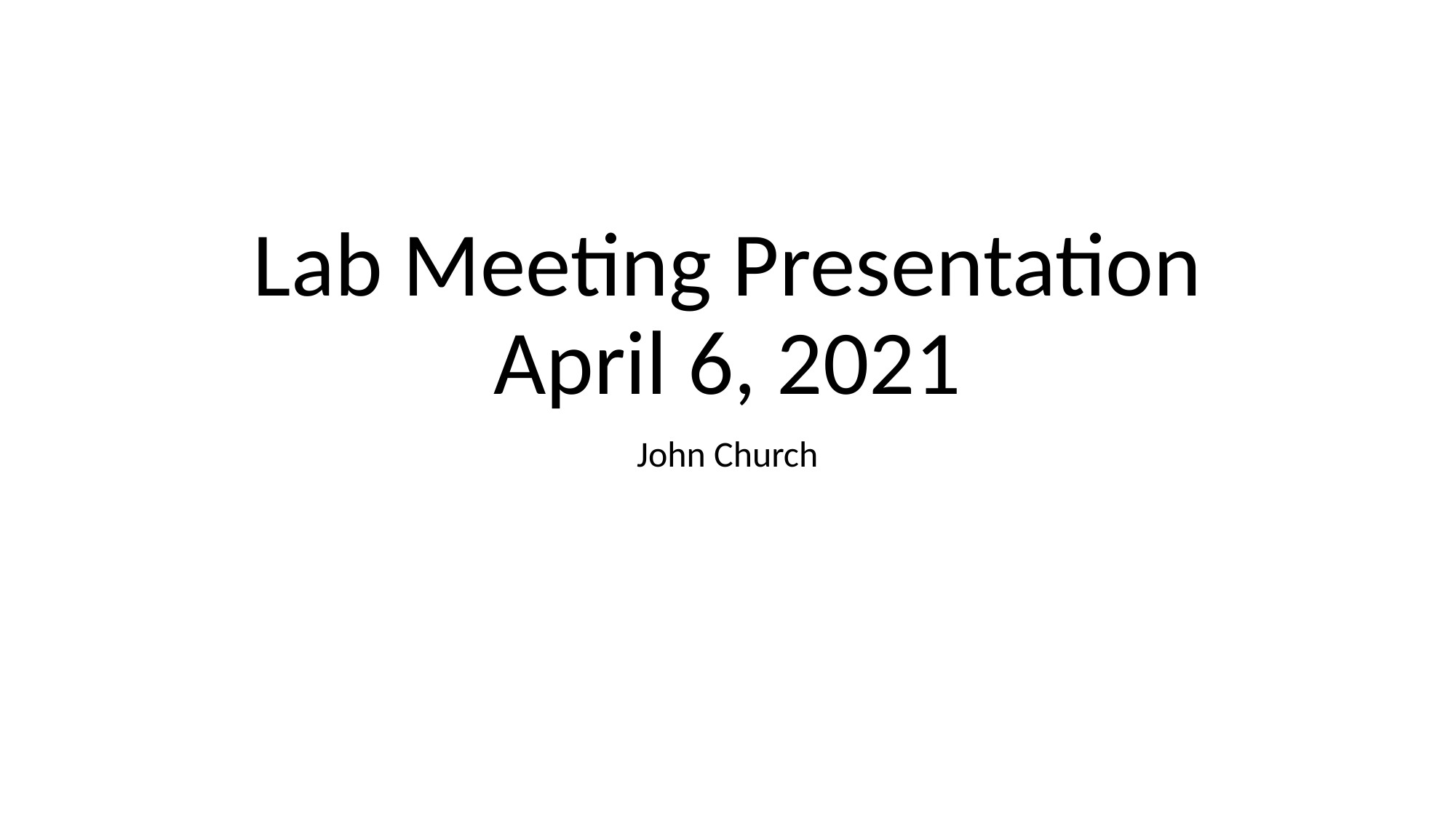

# Lab Meeting Presentation April 6, 2021
John Church